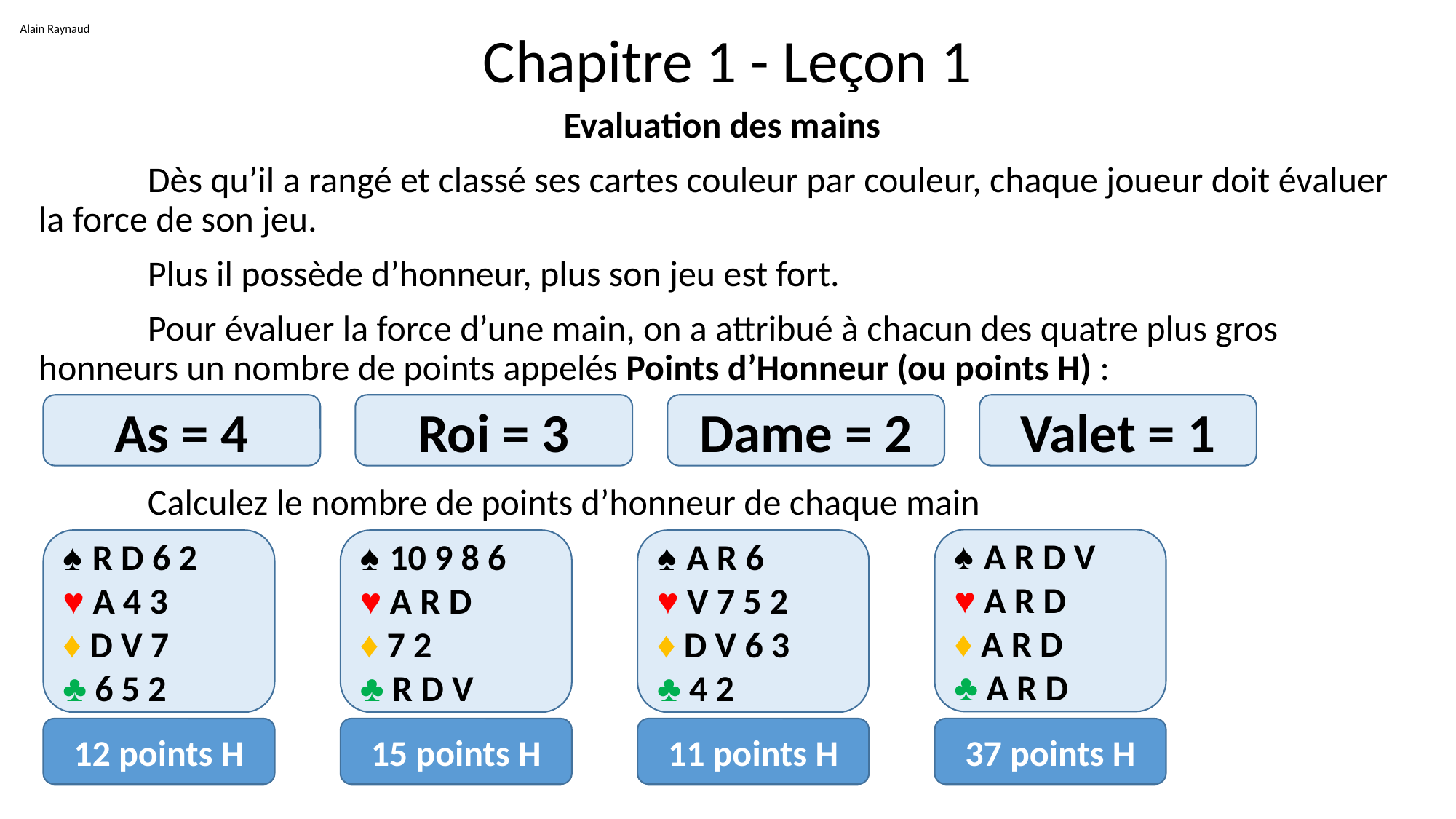

Alain Raynaud
# Chapitre 1 - Leçon 1
Evaluation des mains
	Dès qu’il a rangé et classé ses cartes couleur par couleur, chaque joueur doit évaluer la force de son jeu.
 	Plus il possède d’honneur, plus son jeu est fort.
	Pour évaluer la force d’une main, on a attribué à chacun des quatre plus gros honneurs un nombre de points appelés Points d’Honneur (ou points H) :

	Calculez le nombre de points d’honneur de chaque main

As = 4
Roi = 3
Dame = 2
Valet = 1
♠ A R D V
♥ A R D
♦ A R D
♣ A R D
♠ R D 6 2
♥ A 4 3
♦ D V 7
♣ 6 5 2
♠ 10 9 8 6
♥ A R D
♦ 7 2
♣ R D V
♠ A R 6
♥ V 7 5 2
♦ D V 6 3
♣ 4 2
37 points H
12 points H
15 points H
11 points H